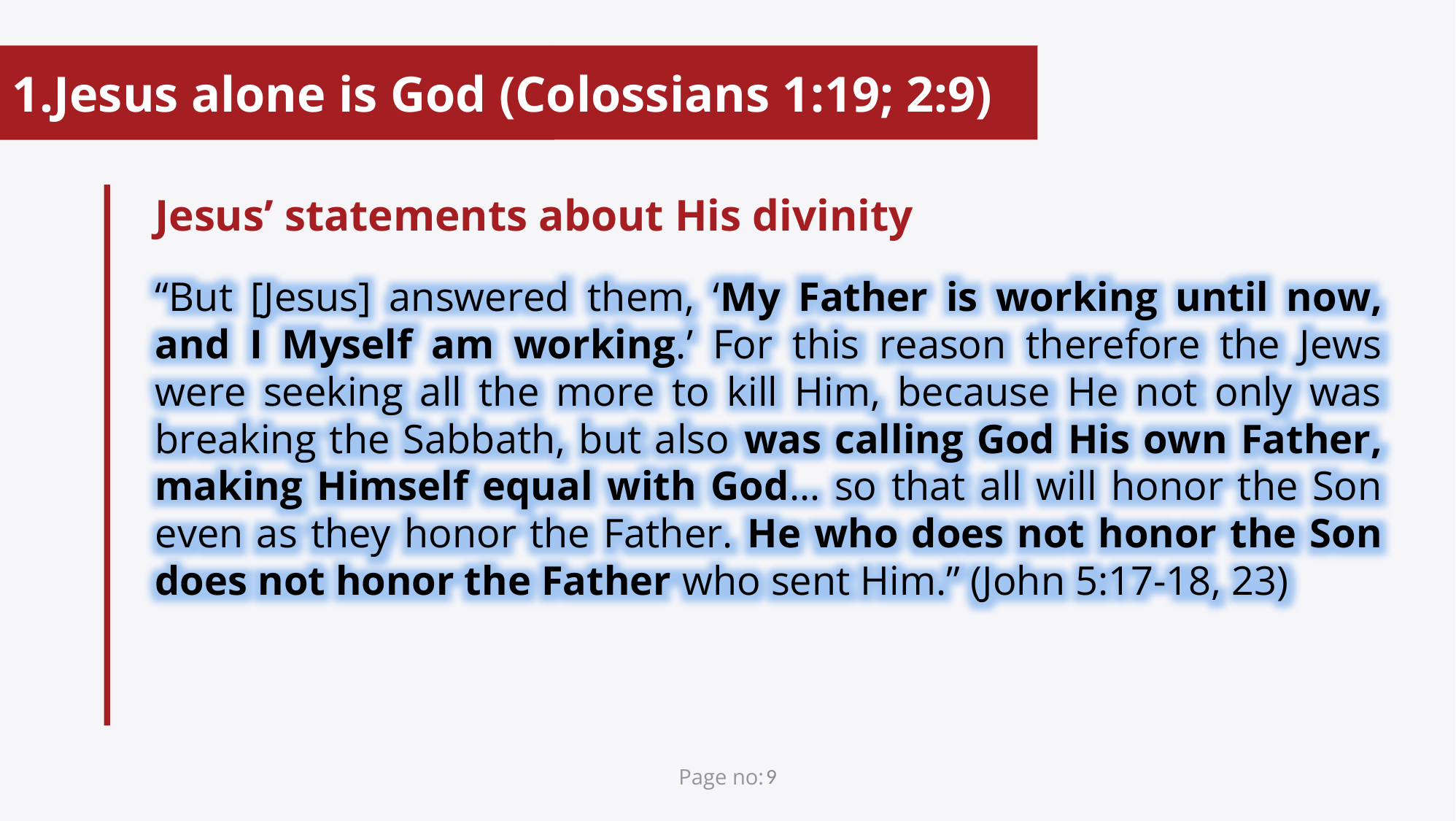

Jesus alone is God (Colossians 1:19; 2:9)
Jesus’ statements about His divinity
“But [Jesus] answered them, ‘My Father is working until now, and I Myself am working.’ For this reason therefore the Jews were seeking all the more to kill Him, because He not only was breaking the Sabbath, but also was calling God His own Father, making Himself equal with God… so that all will honor the Son even as they honor the Father. He who does not honor the Son does not honor the Father who sent Him.” (John 5:17-18, 23)